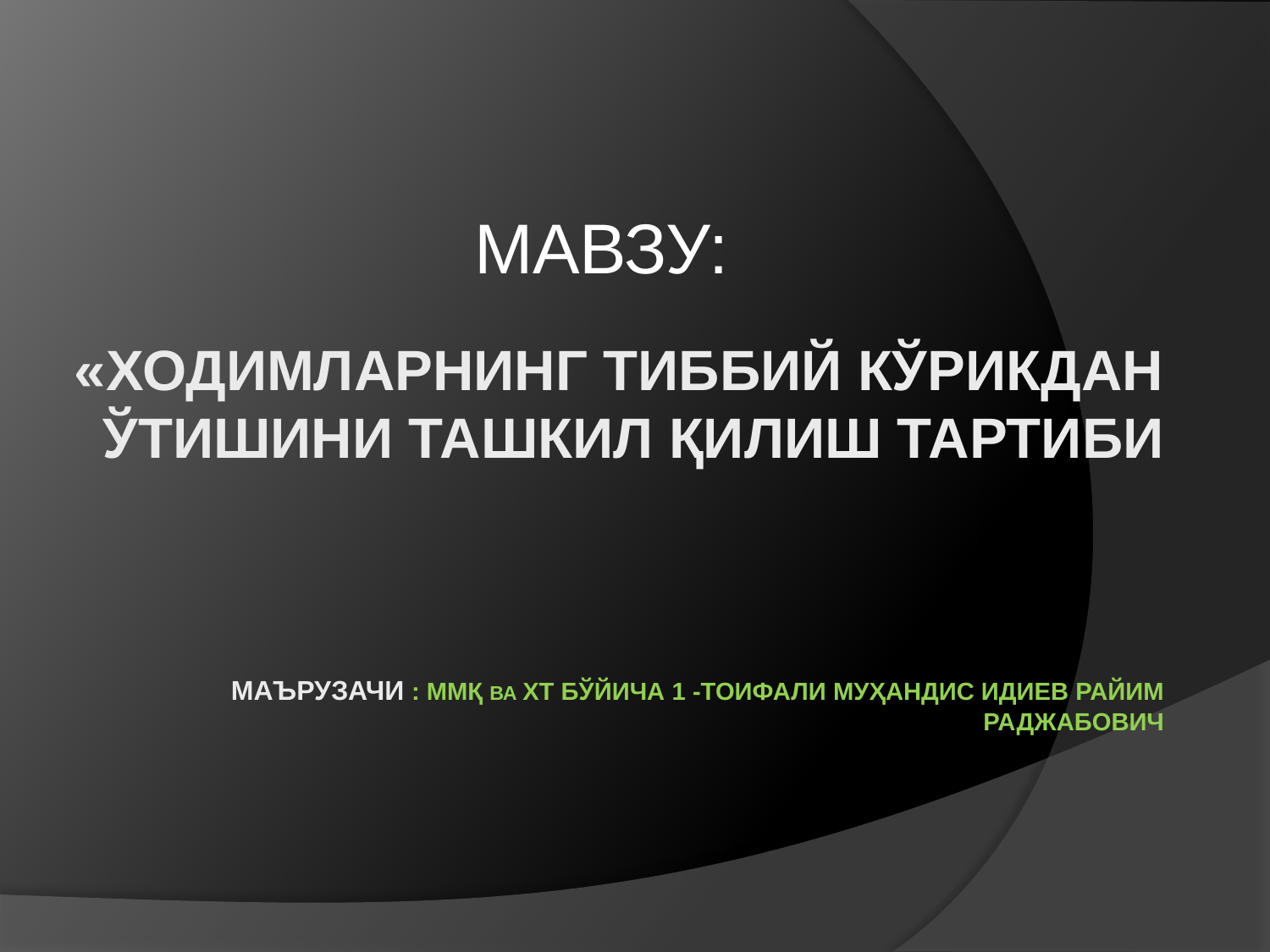

МАВЗУ:
# «ХОДИМЛАРНИНГ ТИББИЙ КЎРИКДАН ЎТИШИНИ ТАШКИЛ ҚИЛИШ ТАРТИБИ Маърузачи : ММҚ ва ХТ бўйича 1 -тоифали муҳандис Идиев Райим Раджабович